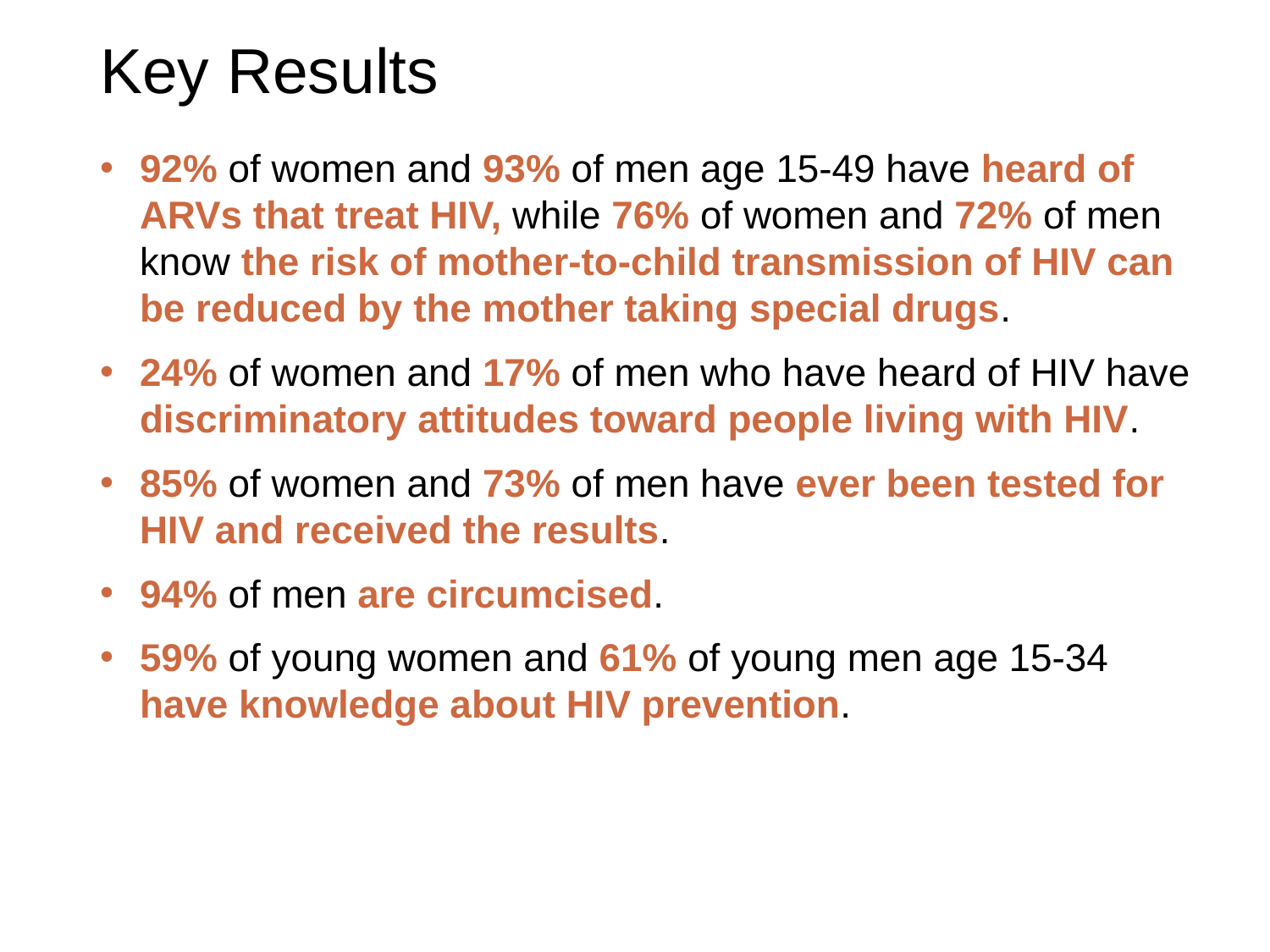

# Key Results
92% of women and 93% of men age 15-49 have heard of ARVs that treat HIV, while 76% of women and 72% of men know the risk of mother-to-child transmission of HIV can be reduced by the mother taking special drugs.
24% of women and 17% of men who have heard of HIV have discriminatory attitudes toward people living with HIV.
85% of women and 73% of men have ever been tested for HIV and received the results.
94% of men are circumcised.
59% of young women and 61% of young men age 15-34 have knowledge about HIV prevention.